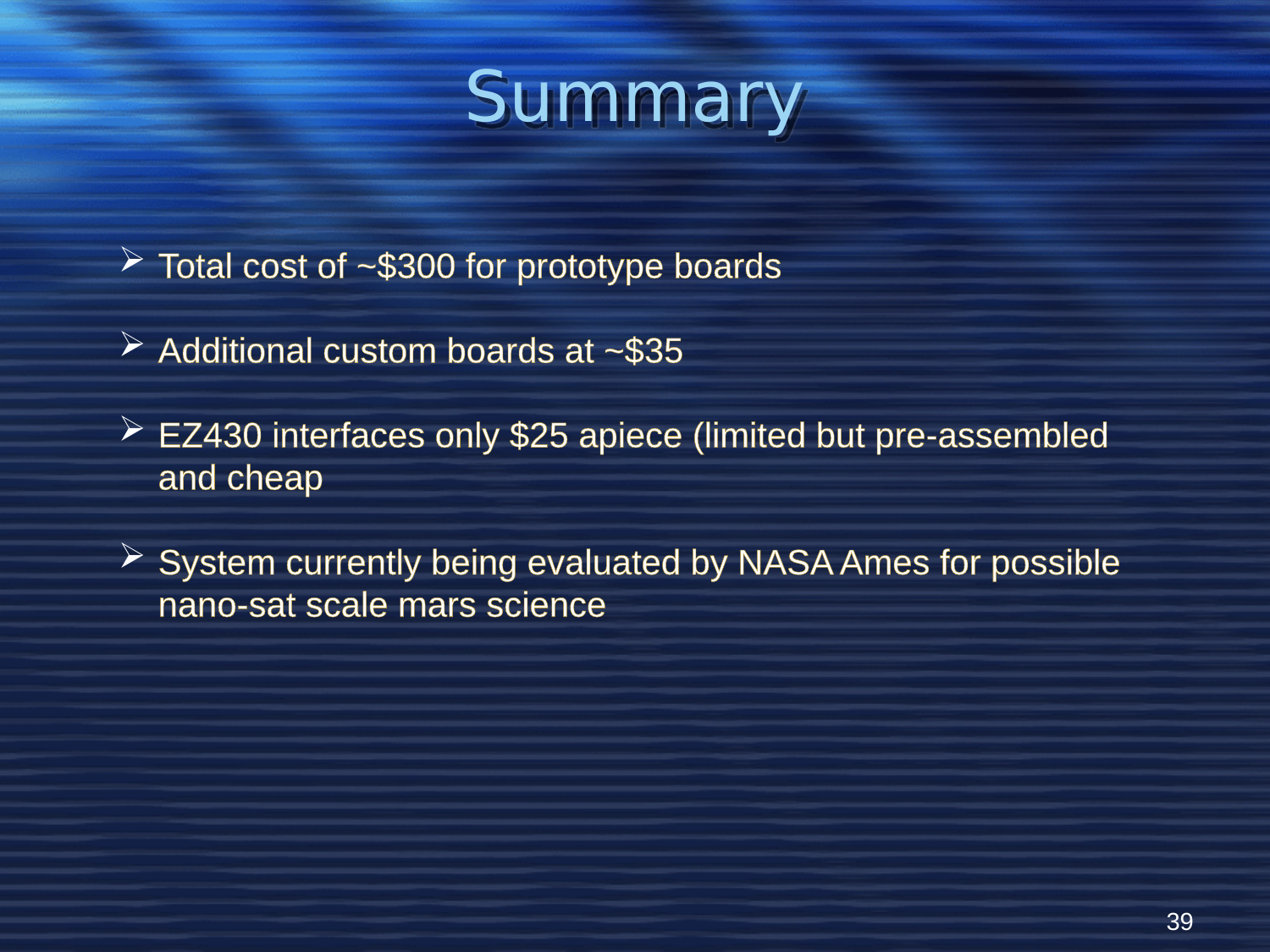

# Summary
Total cost of ~$300 for prototype boards

Additional custom boards at ~$35

EZ430 interfaces only $25 apiece (limited but pre-assembled and cheap

System currently being evaluated by NASA Ames for possible nano-sat scale mars science

39